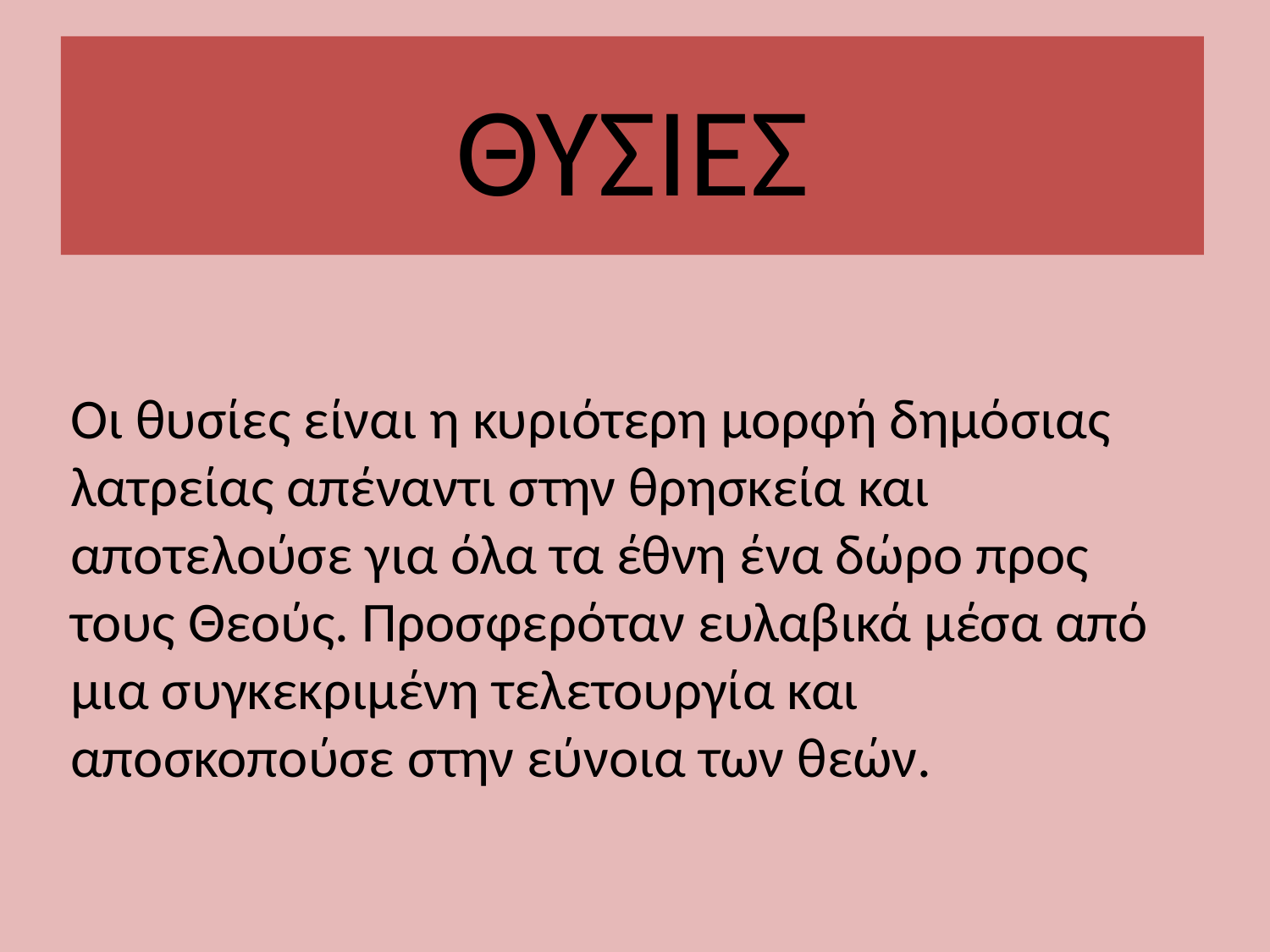

# ΘΥΣΙΕΣ
Οι θυσίες είναι η κυριότερη μορφή δημόσιας λατρείας απέναντι στην θρησκεία και αποτελούσε για όλα τα έθνη ένα δώρο προς τους Θεούς. Προσφερόταν ευλαβικά μέσα από μια συγκεκριμένη τελετουργία και αποσκοπούσε στην εύνοια των θεών.